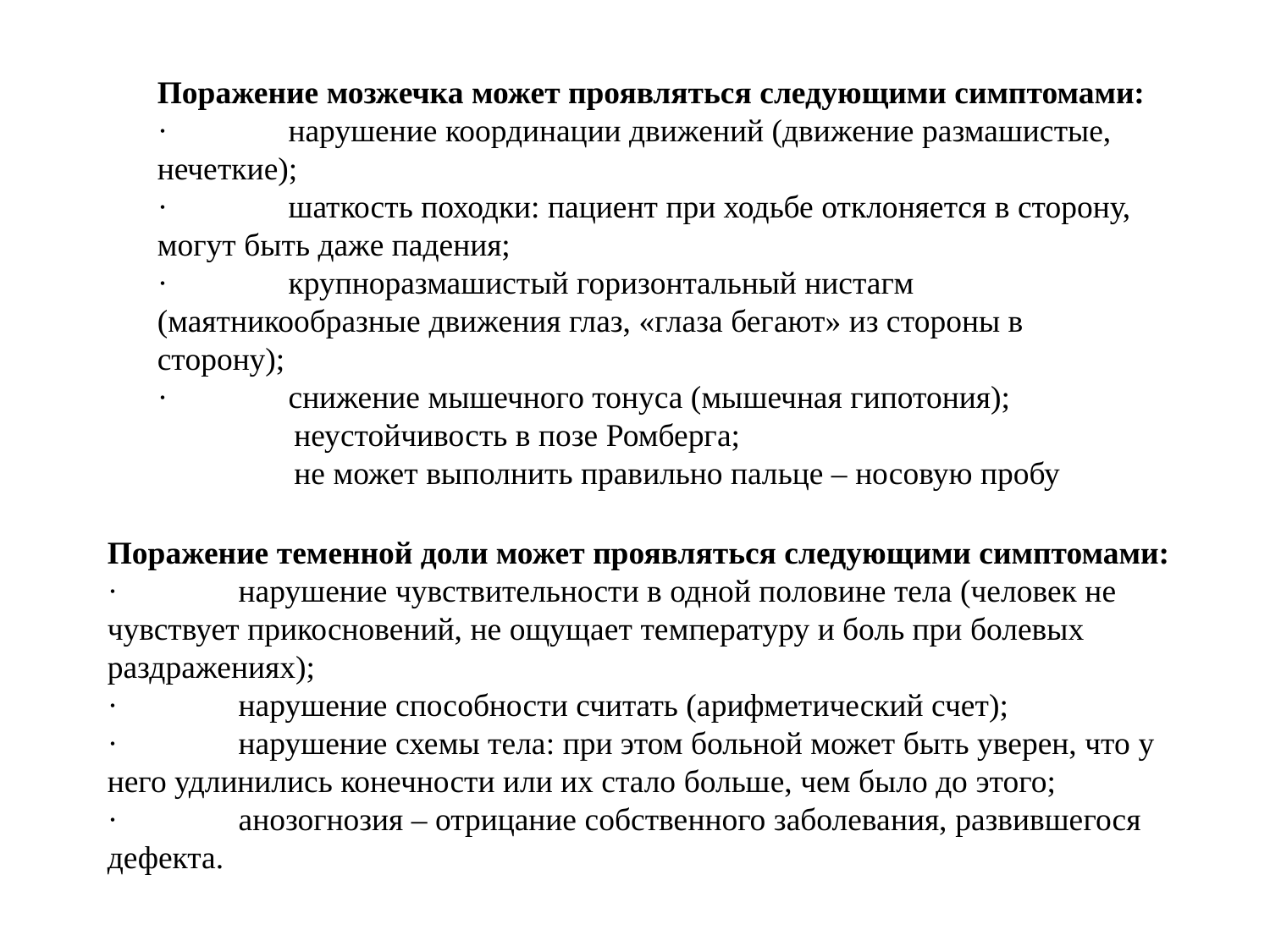

Поражение мозжечка может проявляться следующими симптомами:
·               нарушение координации движений (движение размашистые, нечеткие);
·               шаткость походки: пациент при ходьбе отклоняется в сторону, могут быть даже падения;
·               крупноразмашистый горизонтальный нистагм (маятникообразные движения глаз, «глаза бегают» из стороны в сторону);
·               снижение мышечного тонуса (мышечная гипотония);
                 неустойчивость в позе Ромберга;
                 не может выполнить правильно пальце – носовую пробу
Поражение теменной доли может проявляться следующими симптомами:
·               нарушение чувствительности в одной половине тела (человек не чувствует прикосновений, не ощущает температуру и боль при болевых раздражениях);
·               нарушение способности считать (арифметический счет);
·               нарушение схемы тела: при этом больной может быть уверен, что у него удлинились конечности или их стало больше, чем было до этого;
·               анозогнозия – отрицание собственного заболевания, развившегося дефекта.